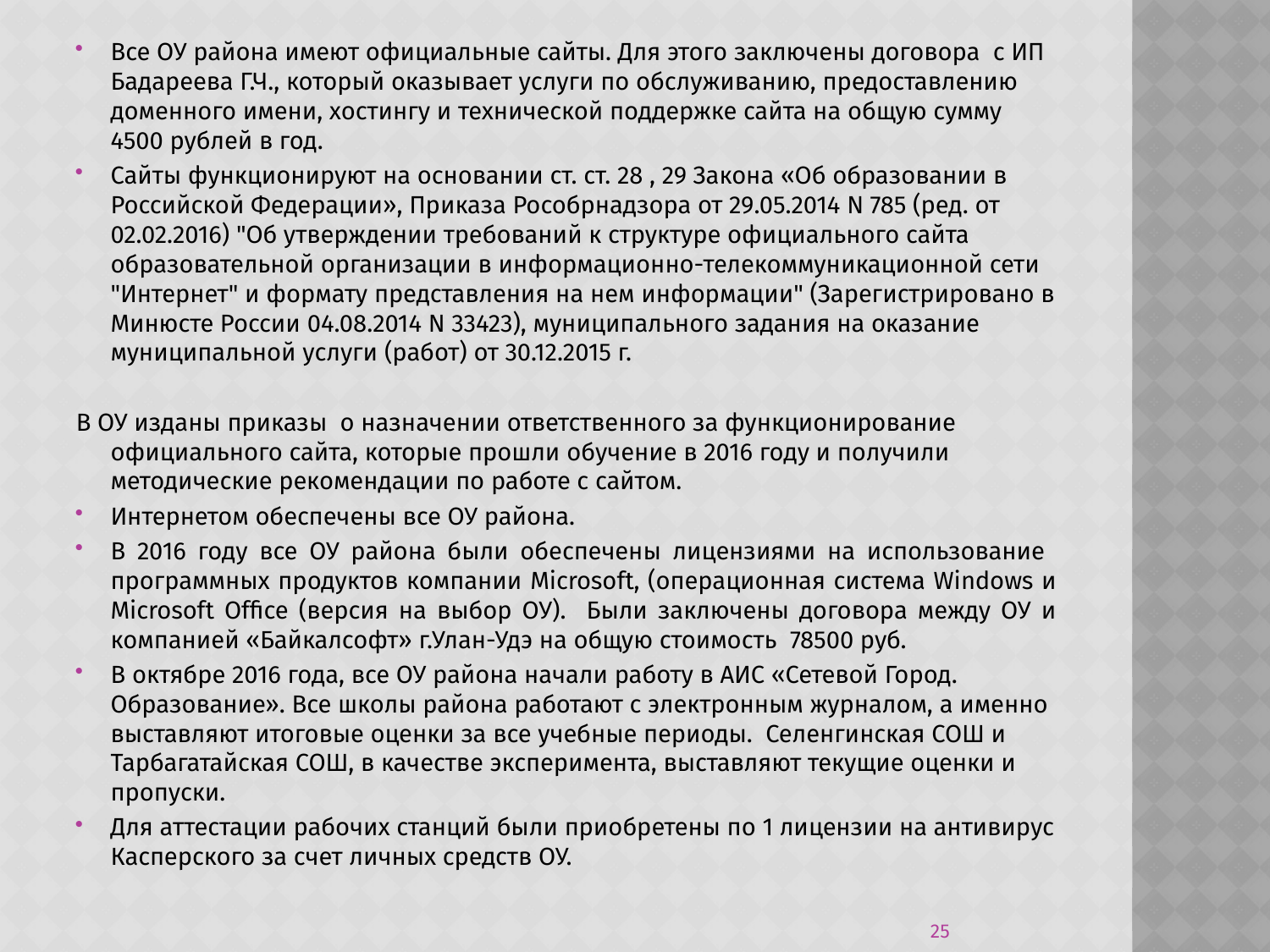

Все ОУ района имеют официальные сайты. Для этого заключены договора  с ИП Бадареева Г.Ч., который оказывает услуги по обслуживанию, предоставлению доменного имени, хостингу и технической поддержке сайта на общую сумму 4500 рублей в год.
Сайты функционируют на основании ст. ст. 28 , 29 Закона «Об образовании в Российской Федерации», Приказа Рособрнадзора от 29.05.2014 N 785 (ред. от 02.02.2016) "Об утверждении требований к структуре официального сайта образовательной организации в информационно-телекоммуникационной сети "Интернет" и формату представления на нем информации" (Зарегистрировано в Минюсте России 04.08.2014 N 33423), муниципального задания на оказание муниципальной услуги (работ) от 30.12.2015 г.

В ОУ изданы приказы  о назначении ответственного за функционирование официального сайта, которые прошли обучение в 2016 году и получили методические рекомендации по работе с сайтом.
Интернетом обеспечены все ОУ района.
В 2016 году все ОУ района были обеспечены лицензиями на использование  программных продуктов компании Microsoft, (операционная система Windows и Microsoft Office (версия на выбор ОУ).  Были заключены договора между ОУ и компанией «Байкалсофт» г.Улан-Удэ на общую стоимость  78500 руб.
В октябре 2016 года, все ОУ района начали работу в АИС «Сетевой Город. Образование». Все школы района работают с электронным журналом, а именно выставляют итоговые оценки за все учебные периоды.  Селенгинская СОШ и Тарбагатайская СОШ, в качестве эксперимента, выставляют текущие оценки и пропуски.
Для аттестации рабочих станций были приобретены по 1 лицензии на антивирус Касперского за счет личных средств ОУ.

25